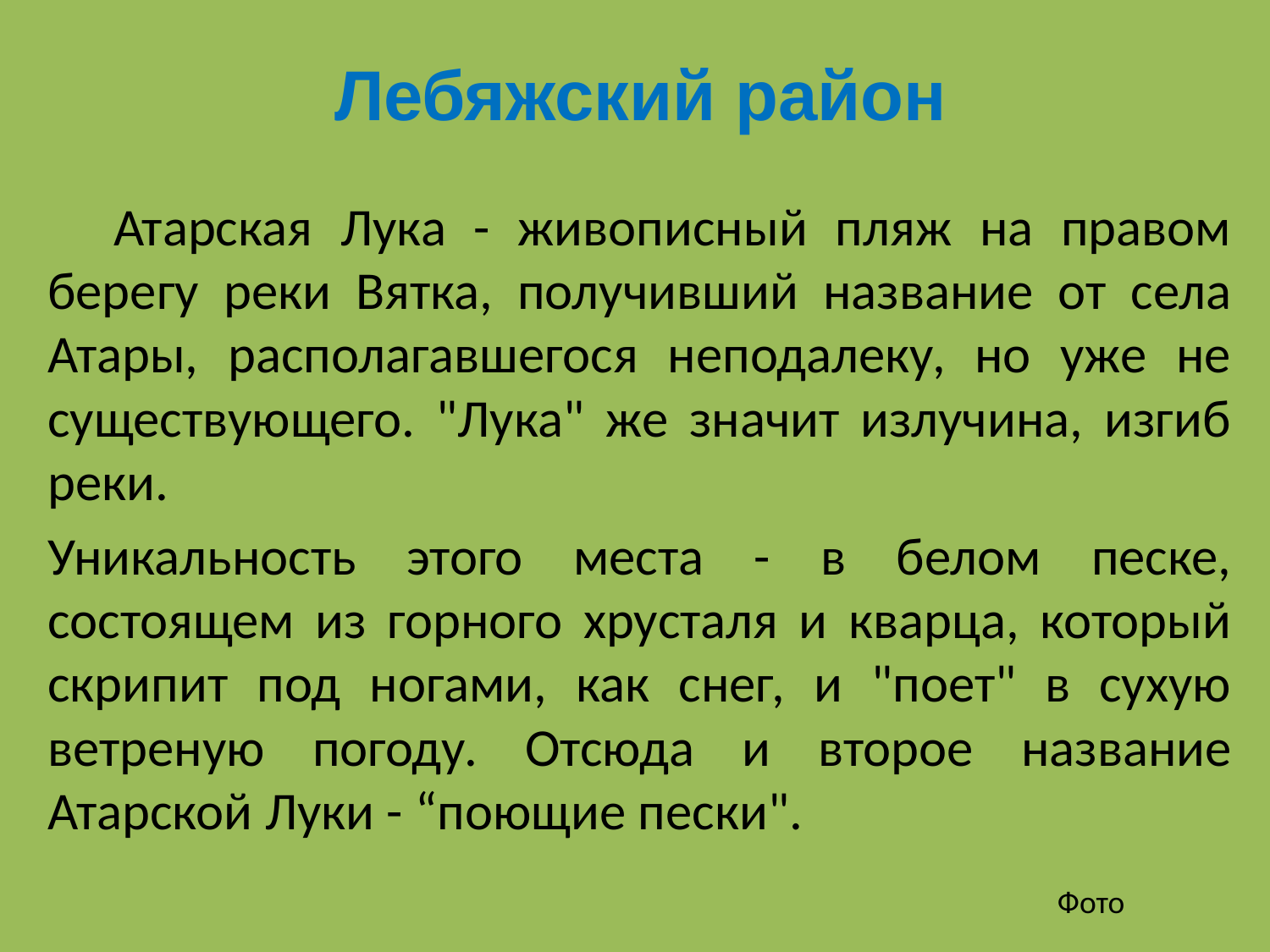

# Лебяжский район
	Атарская Лука - живописный пляж на правом берегу реки Вятка, получивший название от села Атары, располагавшегося неподалеку, но уже не существующего. "Лука" же значит излучина, изгиб реки.
Уникальность этого места - в белом песке, состоящем из горного хрусталя и кварца, который скрипит под ногами, как снег, и "поет" в сухую ветреную погоду. Отсюда и второе название Атарской Луки - “поющие пески".

Фото